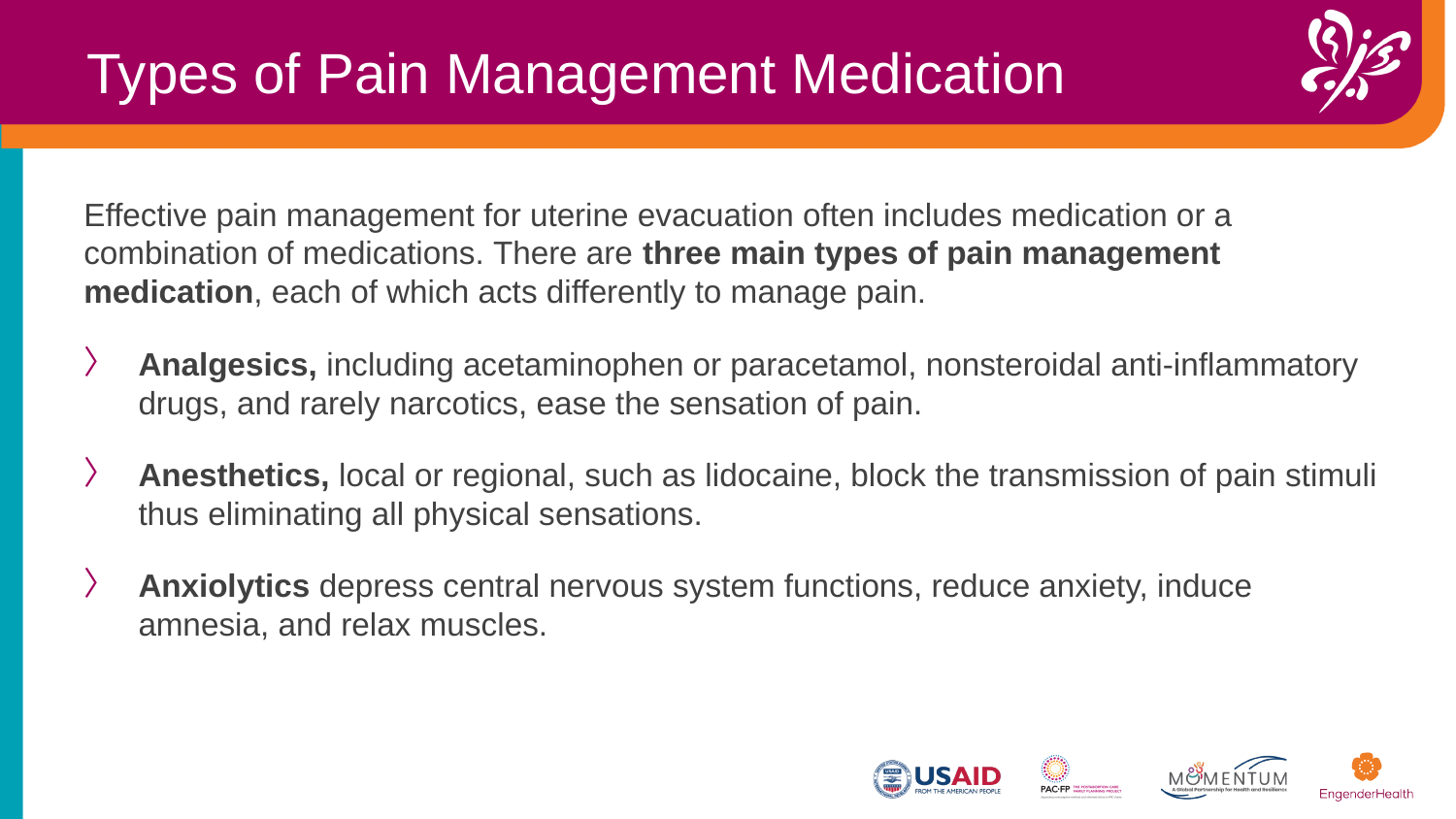

Types of Pain Management Medication
Effective pain management for uterine evacuation often includes medication or a combination of medications. There are three main types of pain management medication, each of which acts differently to manage pain.
Analgesics, including acetaminophen or paracetamol, nonsteroidal anti-inflammatory drugs, and rarely narcotics, ease the sensation of pain.
Anesthetics, local or regional, such as lidocaine, block the transmission of pain stimuli thus eliminating all physical sensations.
Anxiolytics depress central nervous system functions, reduce anxiety, induce amnesia, and relax muscles.